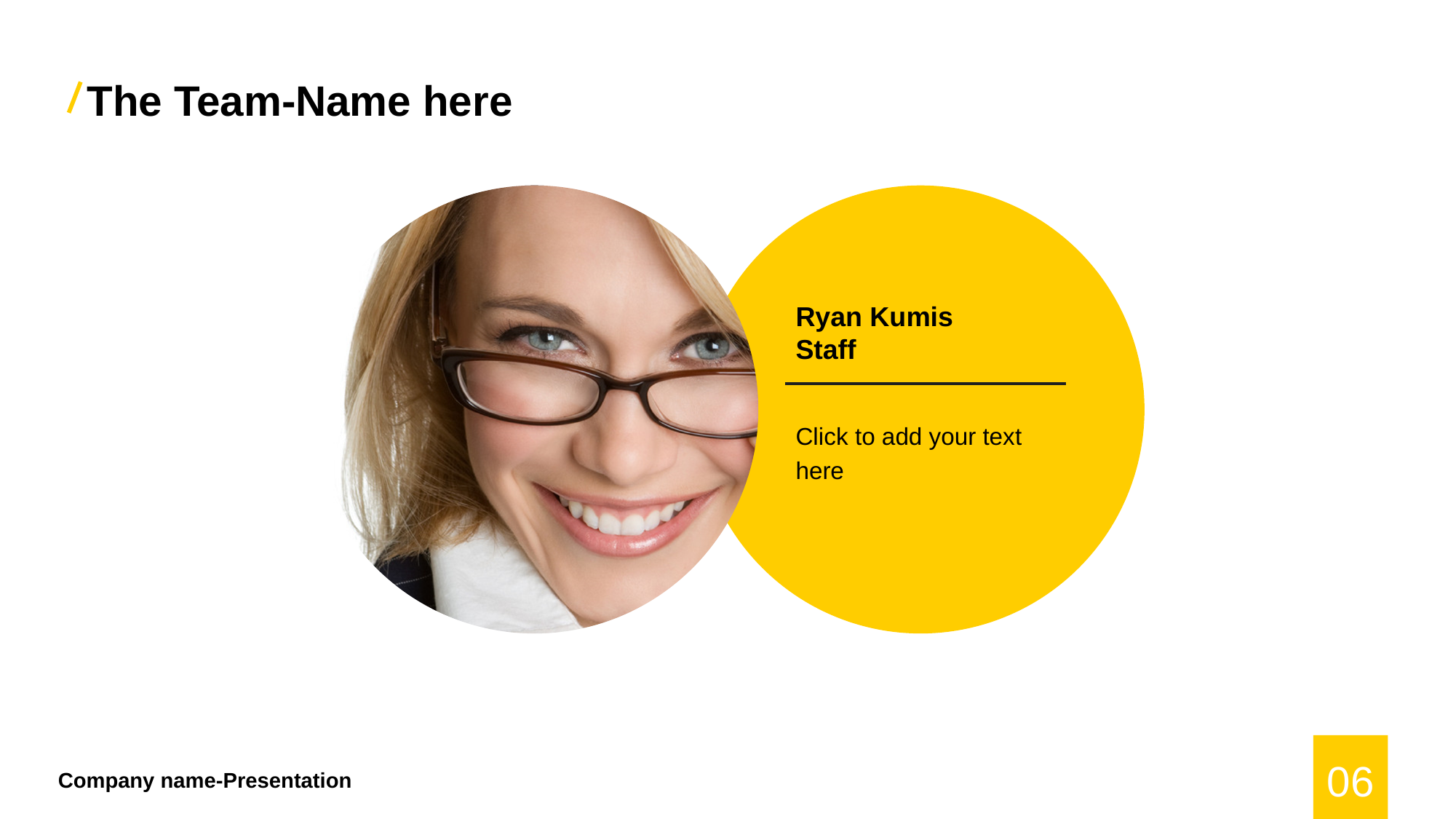

The Team-Name here

Ryan Kumis
Staff
Click to add your text here
06
Company name-Presentation